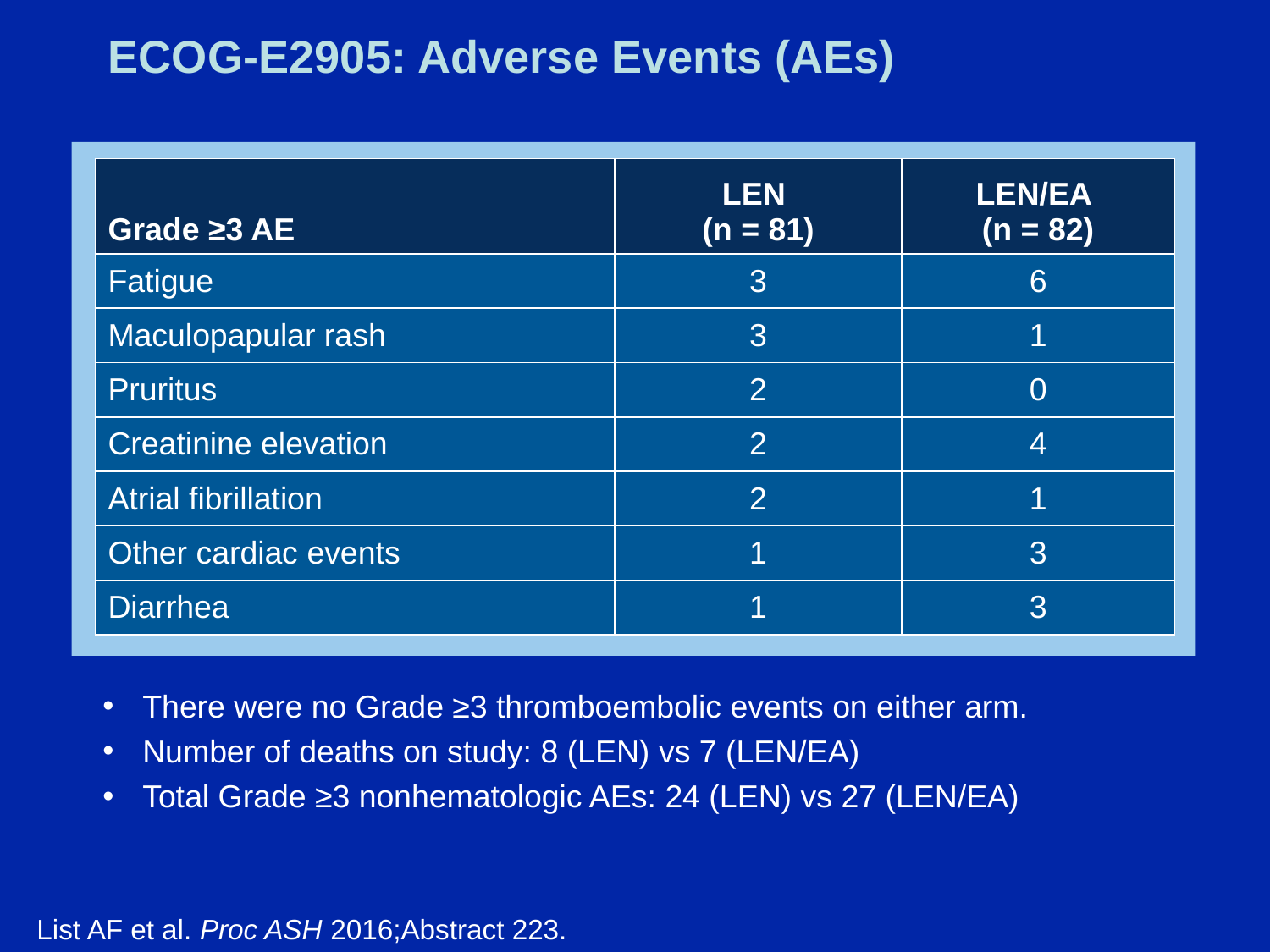

# ECOG-E2905: Adverse Events (AEs)

| Grade ≥3 AE | LEN (n = 81) | LEN/EA (n = 82) |
| --- | --- | --- |
| Fatigue | 3 | 6 |
| Maculopapular rash | 3 | 1 |
| Pruritus | 2 | 0 |
| Creatinine elevation | 2 | 4 |
| Atrial fibrillation | 2 | 1 |
| Other cardiac events | 1 | 3 |
| Diarrhea | 1 | 3 |
There were no Grade ≥3 thromboembolic events on either arm.
Number of deaths on study: 8 (LEN) vs 7 (LEN/EA)
Total Grade ≥3 nonhematologic AEs: 24 (LEN) vs 27 (LEN/EA)
List AF et al. Proc ASH 2016;Abstract 223.